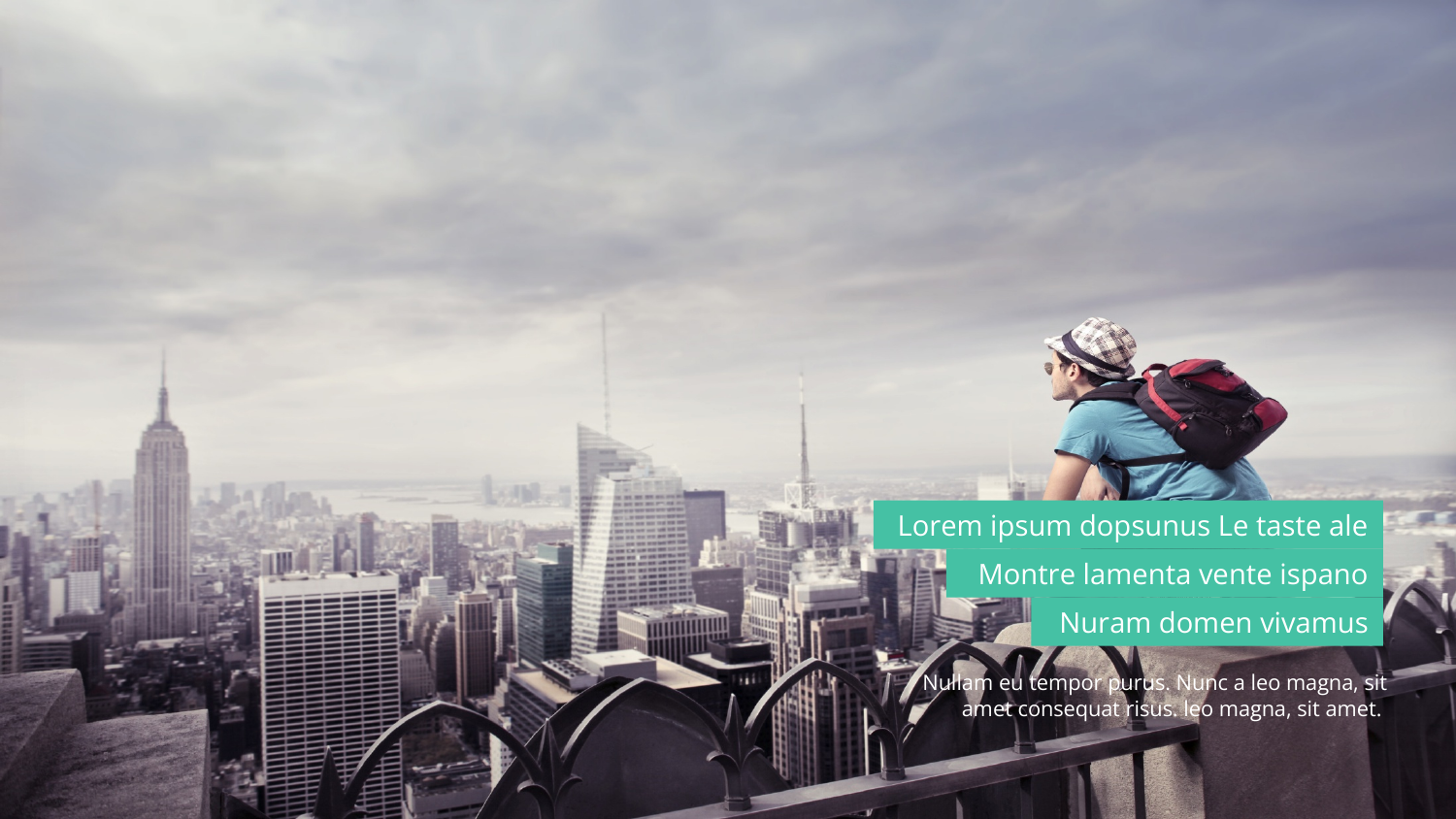

Lorem ipsum dopsunus Le taste ale
Montre lamenta vente ispano
Nuram domen vivamus
Nullam eu tempor purus. Nunc a leo magna, sit amet consequat risus. leo magna, sit amet.